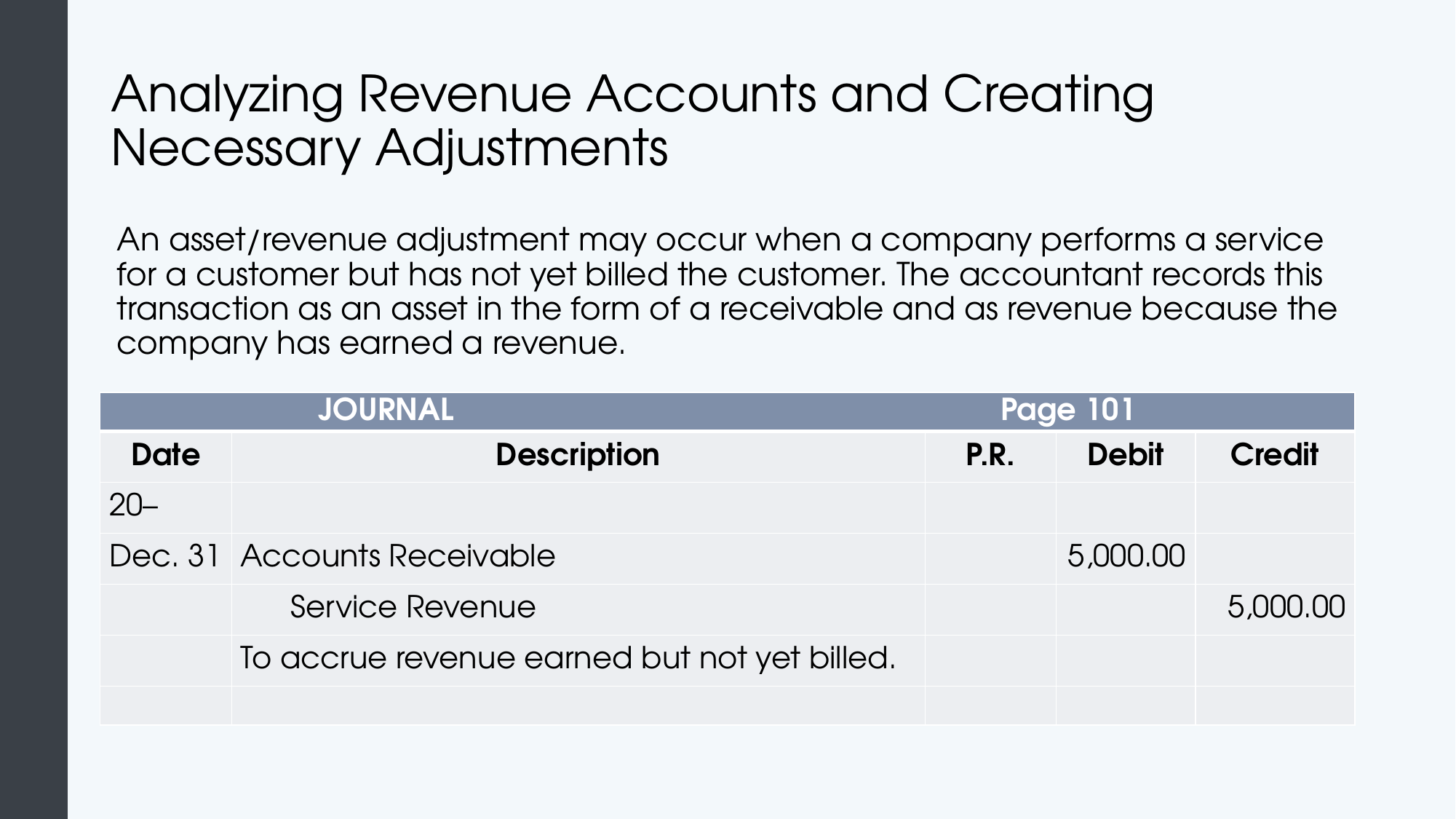

# Analyzing Revenue Accounts and Creating Necessary Adjustments
An asset/revenue adjustment may occur when a company performs a service for a customer but has not yet billed the customer. The accountant records this transaction as an asset in the form of a receivable and as revenue because the company has earned a revenue.

| JOURNAL Page 101 |  |  |  |  |
| --- | --- | --- | --- | --- |
| Date | Description | P.R. | Debit | Credit |
| 20– |  |  |  |  |
| Dec. 31 | Accounts Receivable |  | 5,000.00 |  |
|  | Service Revenue |  |  | 5,000.00 |
|  | To accrue revenue earned but not yet billed. |  |  |  |
|  |  |  |  |  |